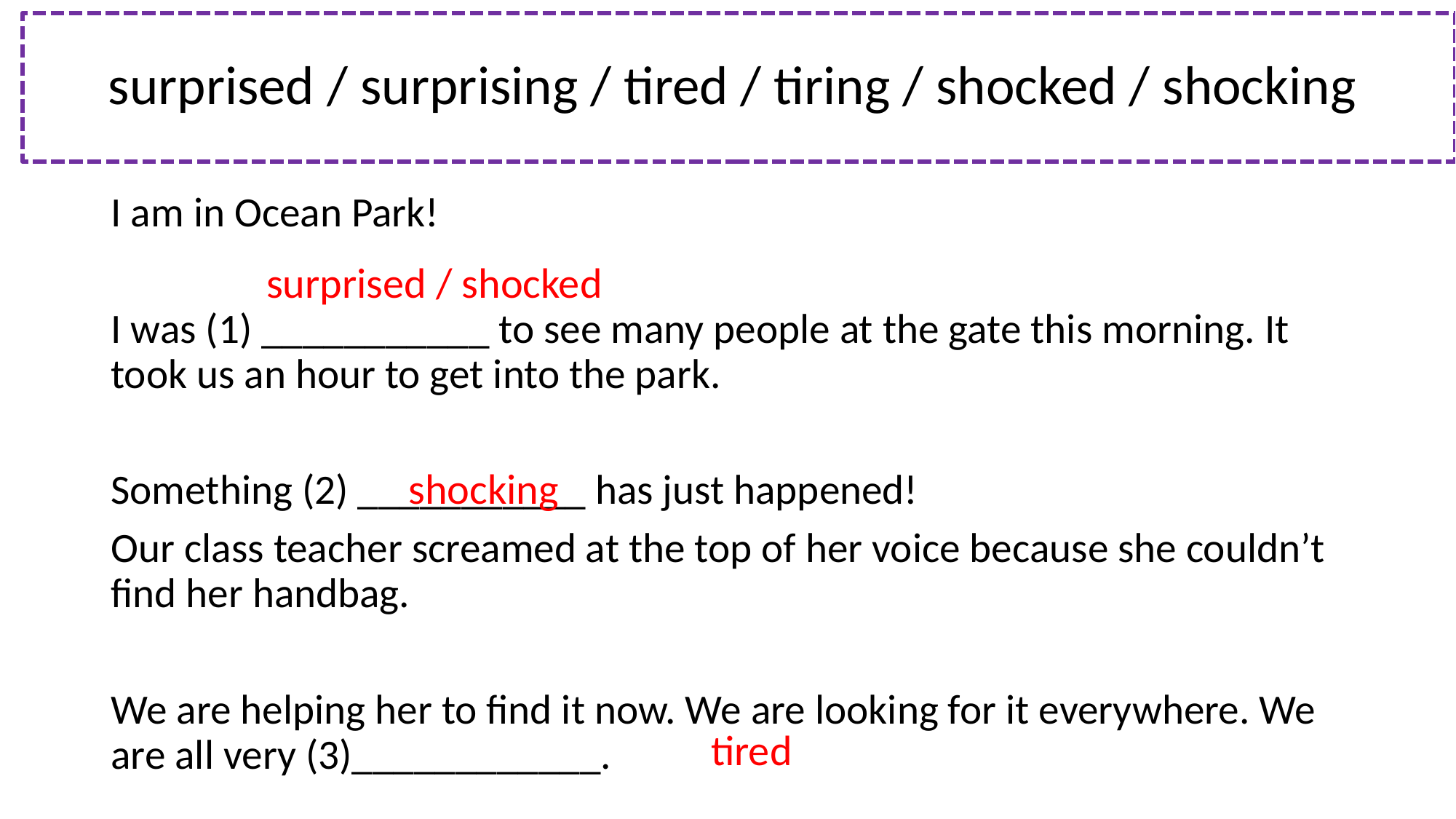

# surprised / surprising / tired / tiring / shocked / shocking
I am in Ocean Park!

I was (1) ___________ to see many people at the gate this morning. It took us an hour to get into the park.

Something (2) ___________ has just happened!
Our class teacher screamed at the top of her voice because she couldn’t find her handbag.

We are helping her to find it now. We are looking for it everywhere. We are all very (3)____________.

surprised / shocked
shocking
tired